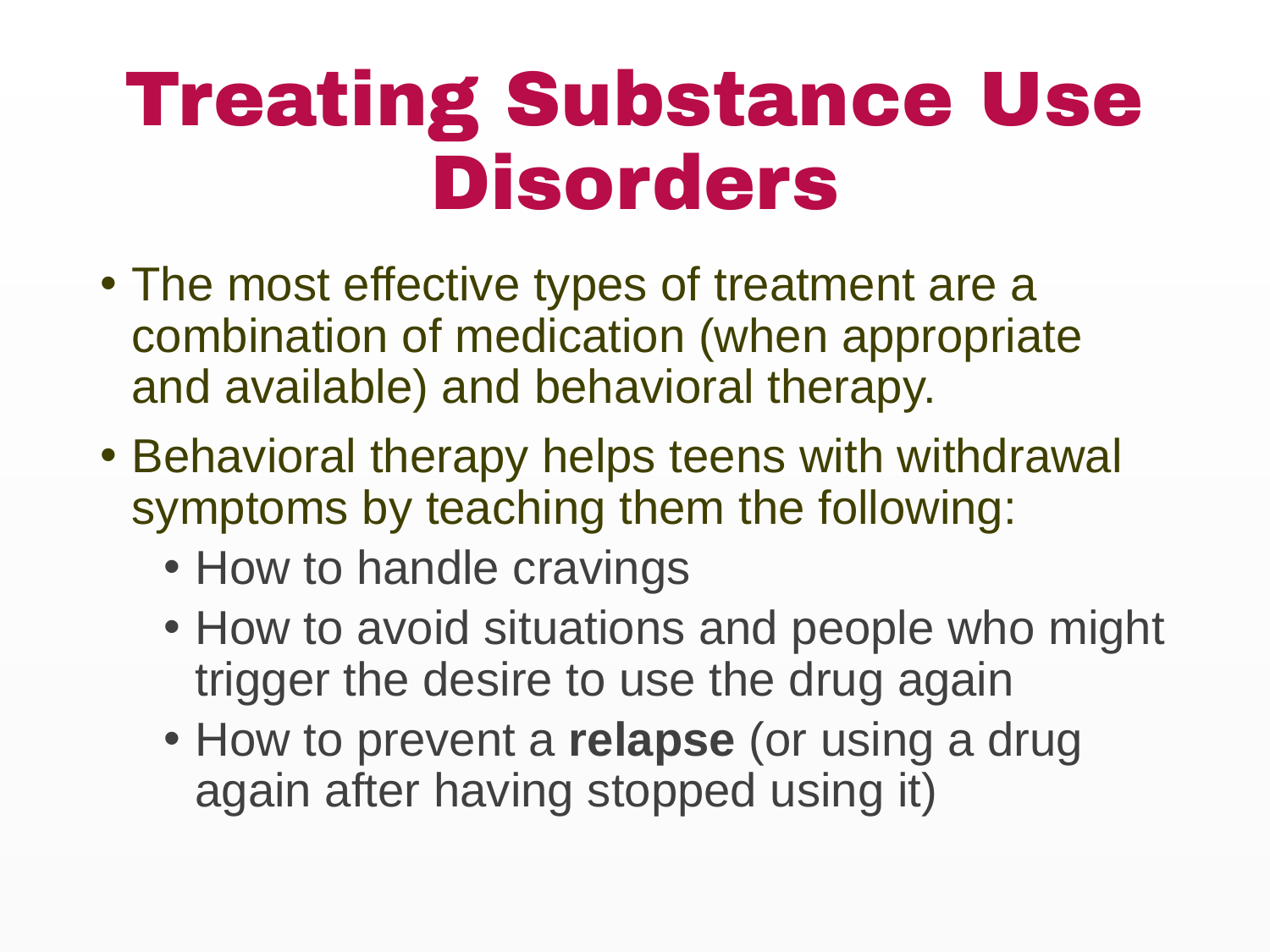

# Treating Substance Use Disorders
The most effective types of treatment are a combination of medication (when appropriate and available) and behavioral therapy.
Behavioral therapy helps teens with withdrawal symptoms by teaching them the following:
How to handle cravings
How to avoid situations and people who might trigger the desire to use the drug again
How to prevent a relapse (or using a drug again after having stopped using it)